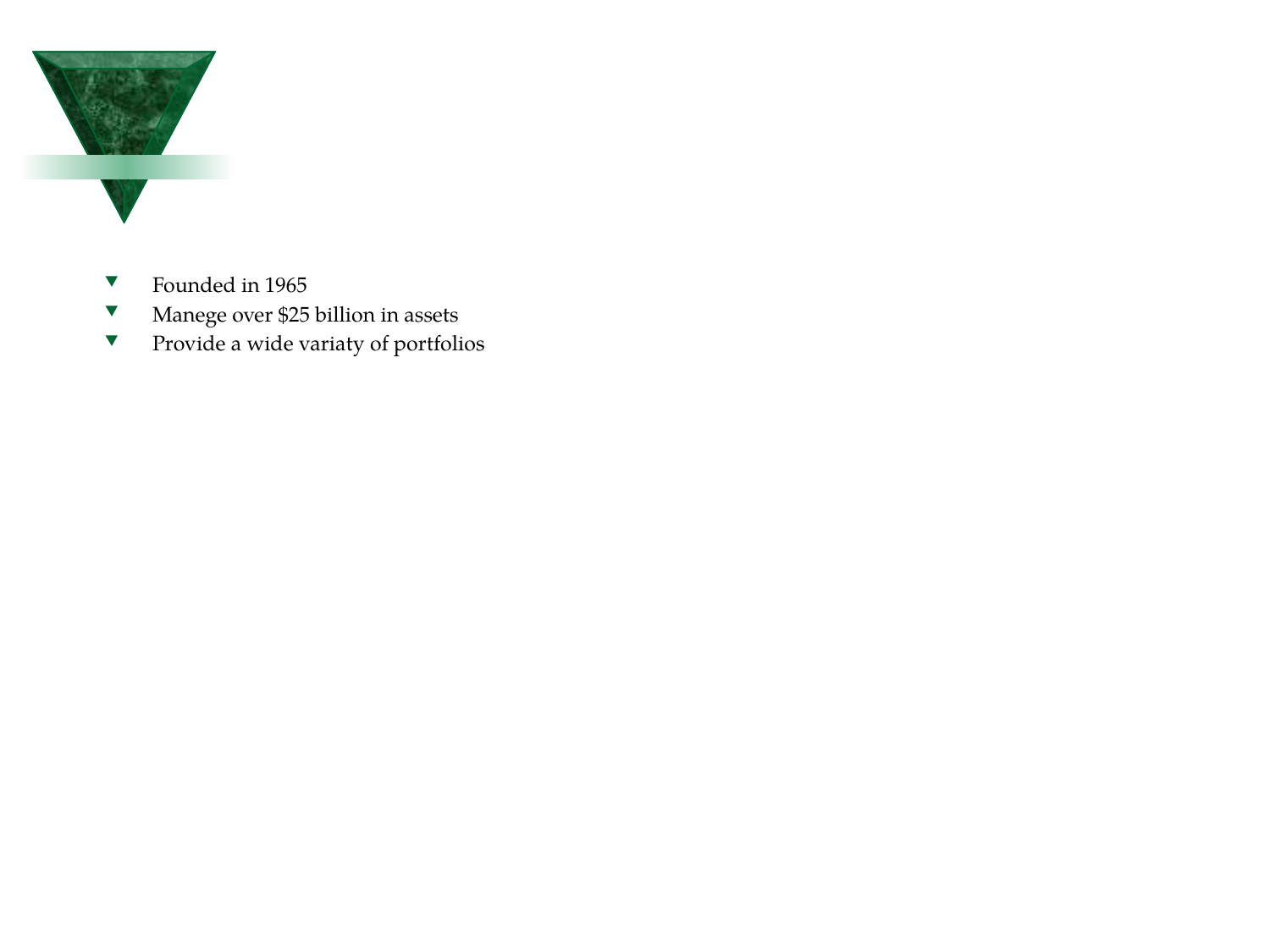

#
Founded in 1965
Manege over $25 billion in assets
Provide a wide variaty of portfolios